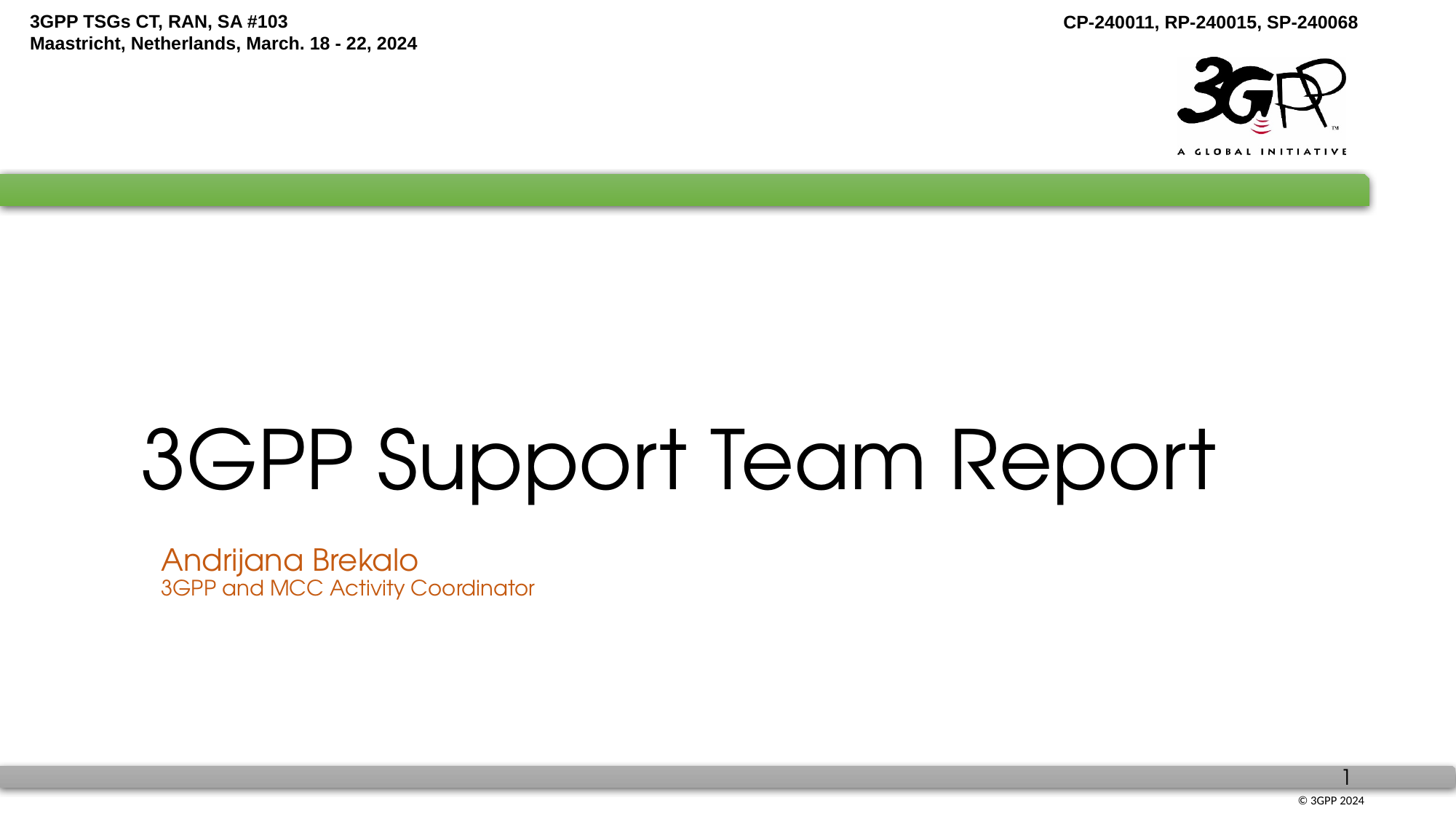

# 3GPP Support Team Report
Andrijana Brekalo
3GPP and MCC Activity Coordinator